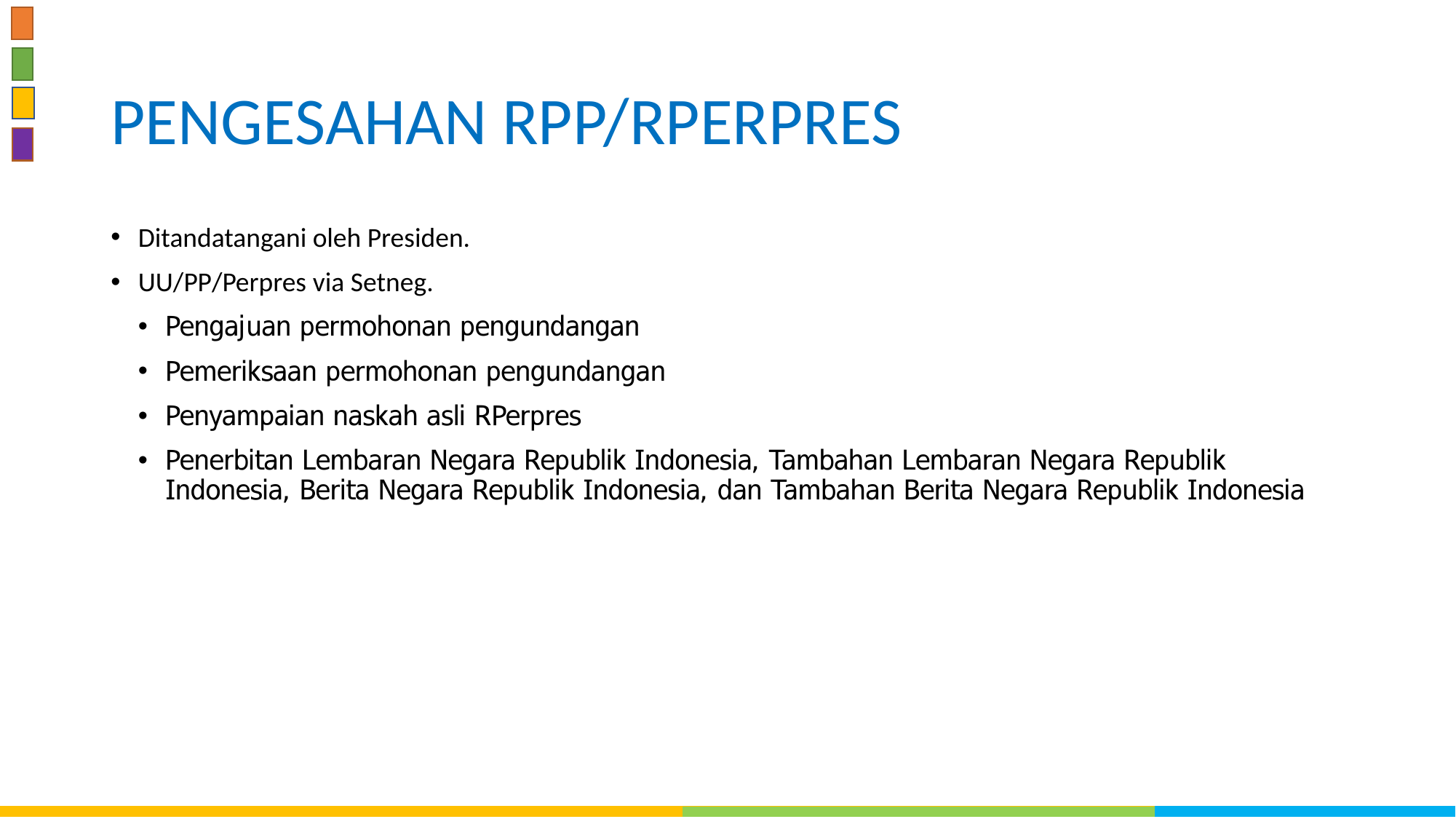

# PENGESAHAN RPP/RPERPRES

Ditandatangani oleh Presiden.
UU/PP/Perpres via Setneg.
Pengajuan permohonan pengundangan
Pemeriksaan permohonan pengundangan
Penyampaian naskah asli RPerpres
Penerbitan Lembaran Negara Republik Indonesia, Tambahan Lembaran Negara Republik Indonesia, Berita Negara Republik Indonesia, dan Tambahan Berita Negara Republik Indonesia